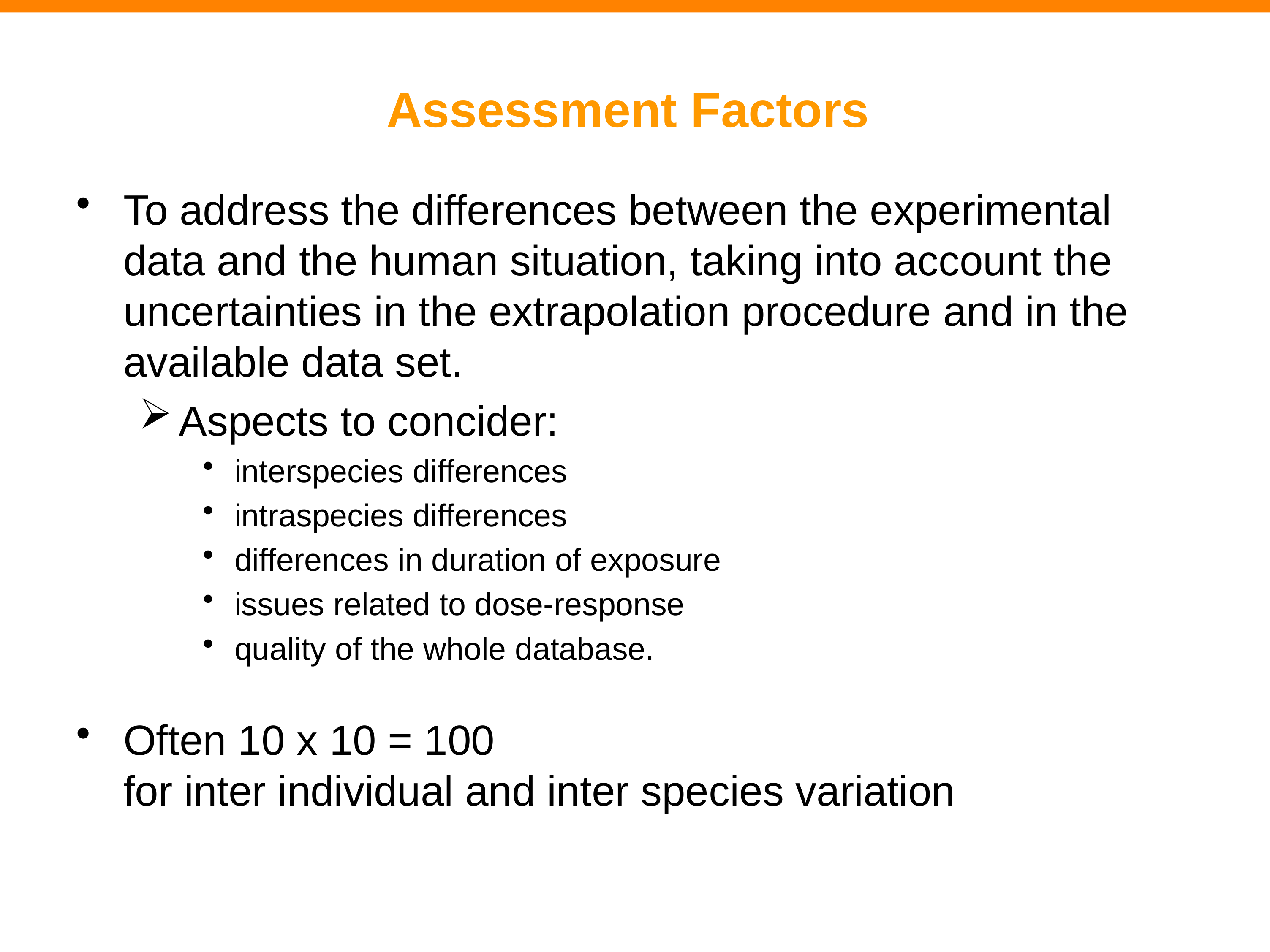

# Assessment Factors
To address the differences between the experimental data and the human situation, taking into account the uncertainties in the extrapolation procedure and in the available data set.
Aspects to concider:
interspecies differences
intraspecies differences
differences in duration of exposure
issues related to dose-response
quality of the whole database.
Often 10 x 10 = 100
for inter individual and inter species variation